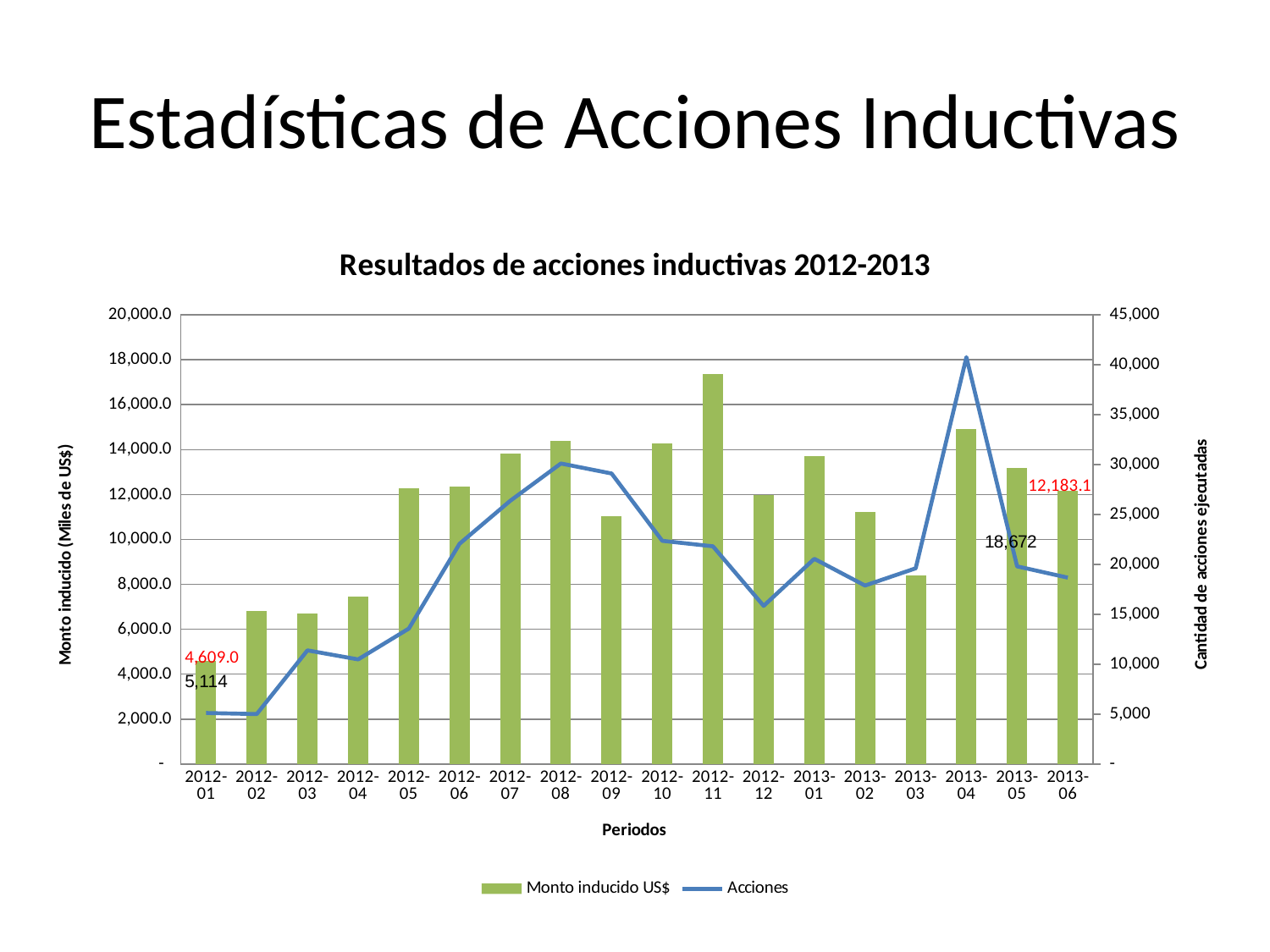

# Estadísticas de Acciones Inductivas

### Chart: Resultados de acciones inductivas 2012-2013

| Category | Monto inducido US$ | Acciones |
|---|---|---|
| 2012-01 | 4609.03669064749 | 5114.0 |
| 2012-02 | 6825.067625899284 | 5003.0 |
| 2012-03 | 6683.141726618705 | 11386.0 |
| 2012-04 | 7461.887410071943 | 10481.0 |
| 2012-05 | 12292.54964028777 | 13567.0 |
| 2012-06 | 12356.428776978419 | 22071.0 |
| 2012-07 | 13833.569424460418 | 26371.0 |
| 2012-08 | 14387.769064748201 | 30107.0 |
| 2012-09 | 11036.233453237426 | 29108.0 |
| 2012-10 | 14274.275179856117 | 22366.0 |
| 2012-11 | 17353.172661870456 | 21814.0 |
| 2012-12 | 11992.044604316565 | 15842.0 |
| 2013-01 | 13723.06330935252 | 20563.0 |
| 2013-02 | 11212.184172661871 | 17880.0 |
| 2013-03 | 8398.164748201458 | 19605.0 |
| 2013-04 | 14913.962589928042 | 40760.0 |
| 2013-05 | 13167.736330935253 | 19803.0 |
| 2013-06 | 12183.076618705029 | 18672.0 |